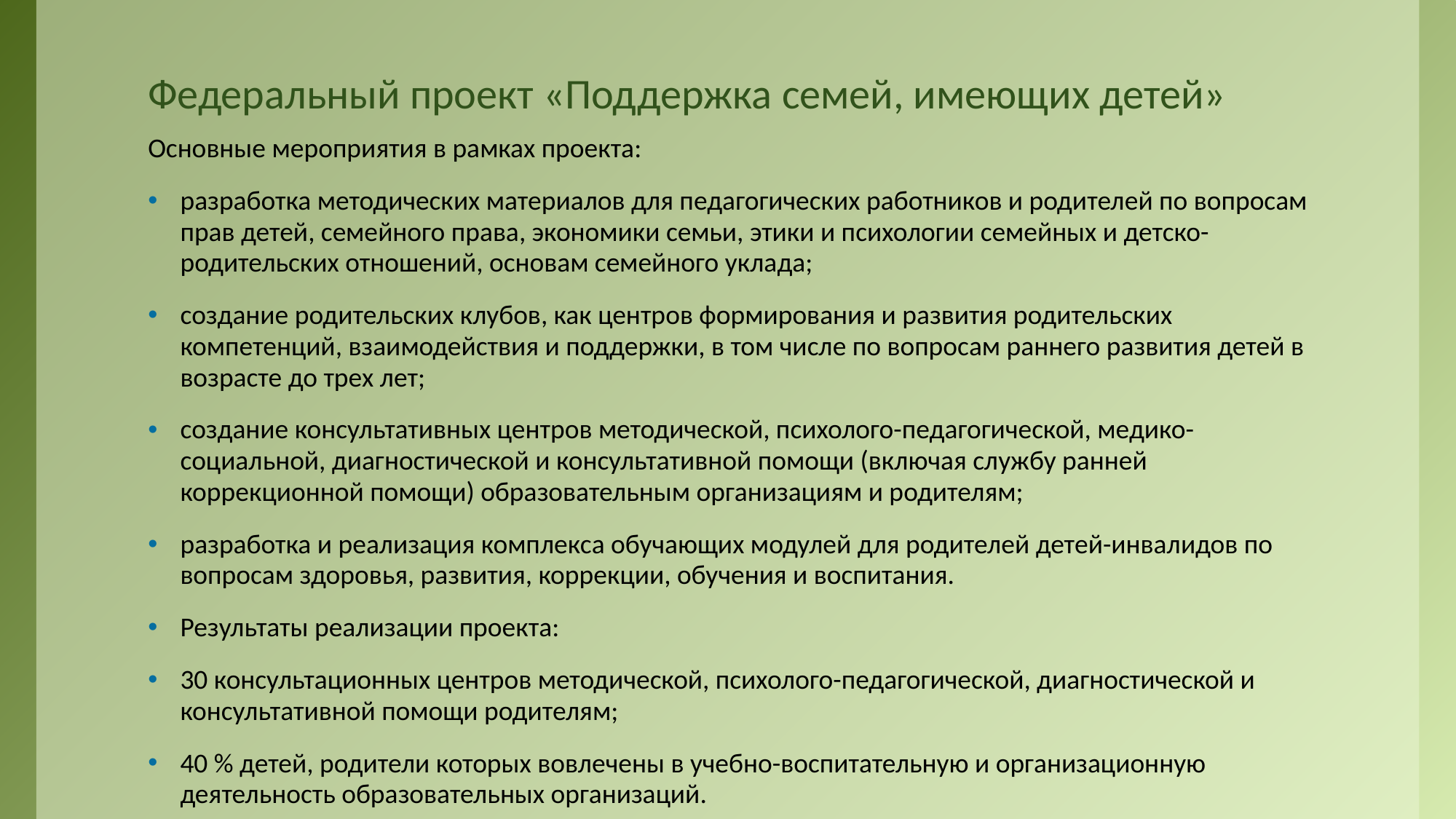

# Федеральный проект «Поддержка семей, имеющих детей»
Основные мероприятия в рамках проекта:
разработка методических материалов для педагогических работников и родителей по вопросам прав детей, семейного права, экономики семьи, этики и психологии семейных и детско-родительских отношений, основам семейного уклада;
создание родительских клубов, как центров формирования и развития родительских компетенций, взаимодействия и поддержки, в том числе по вопросам раннего развития детей в возрасте до трех лет;
создание консультативных центров методической, психолого-педагогической, медико-социальной, диагностической и консультативной помощи (включая службу ранней коррекционной помощи) образовательным организациям и родителям;
разработка и реализация комплекса обучающих модулей для родителей детей-инвалидов по вопросам здоровья, развития, коррекции, обучения и воспитания.
Результаты реализации проекта:
30 консультационных центров методической, психолого-педагогической, диагностической и консультативной помощи родителям;
40 % детей, родители которых вовлечены в учебно-воспитательную и организационную деятельность образовательных организаций.